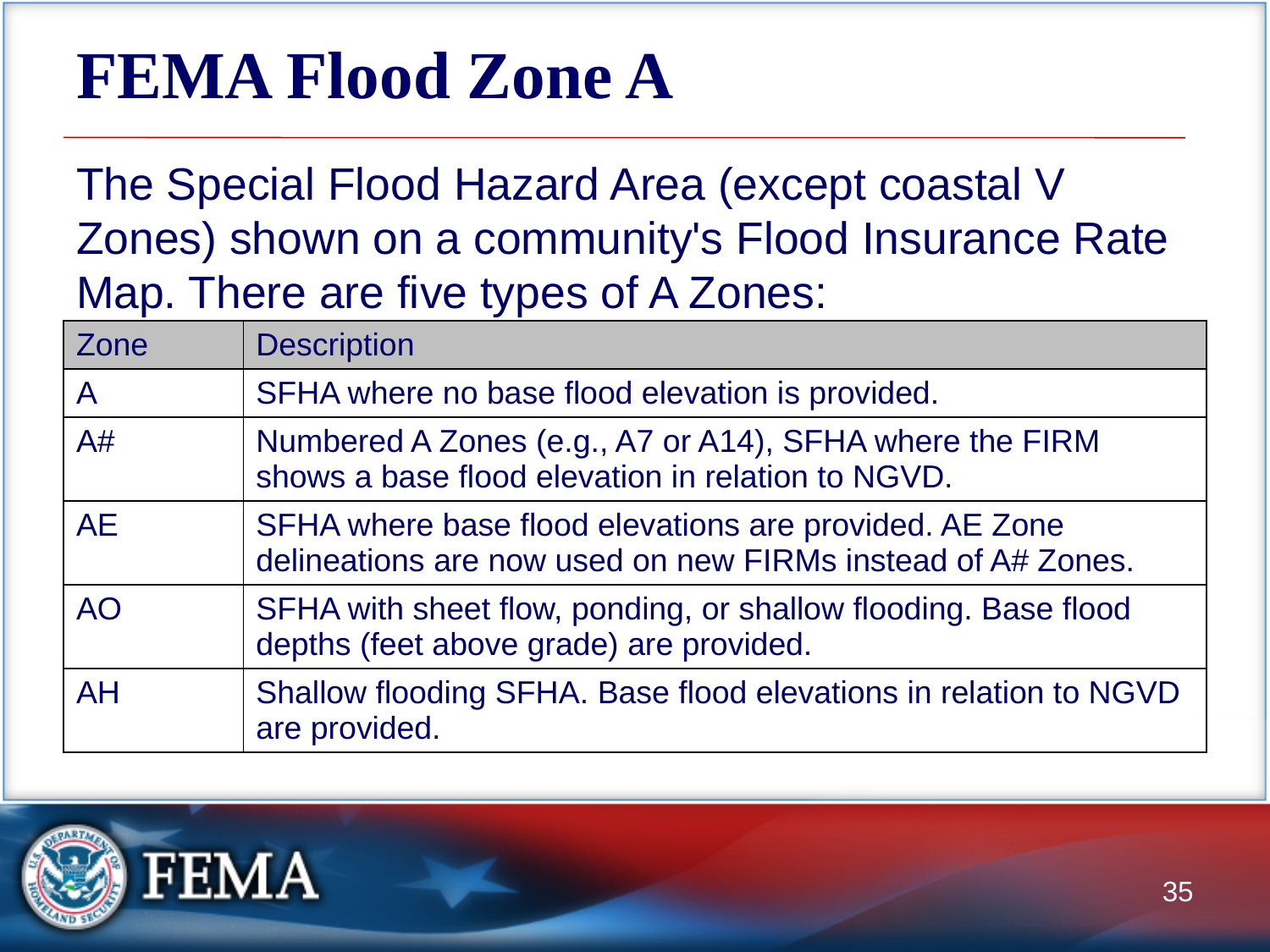

# FEMA Flood Zone A
The Special Flood Hazard Area (except coastal V Zones) shown on a community's Flood Insurance Rate Map. There are five types of A Zones:
| Zone | Description |
| --- | --- |
| A | SFHA where no base flood elevation is provided. |
| A# | Numbered A Zones (e.g., A7 or A14), SFHA where the FIRM shows a base flood elevation in relation to NGVD. |
| AE | SFHA where base flood elevations are provided. AE Zone delineations are now used on new FIRMs instead of A# Zones. |
| AO | SFHA with sheet flow, ponding, or shallow flooding. Base flood depths (feet above grade) are provided. |
| AH | Shallow flooding SFHA. Base flood elevations in relation to NGVD are provided. |
35